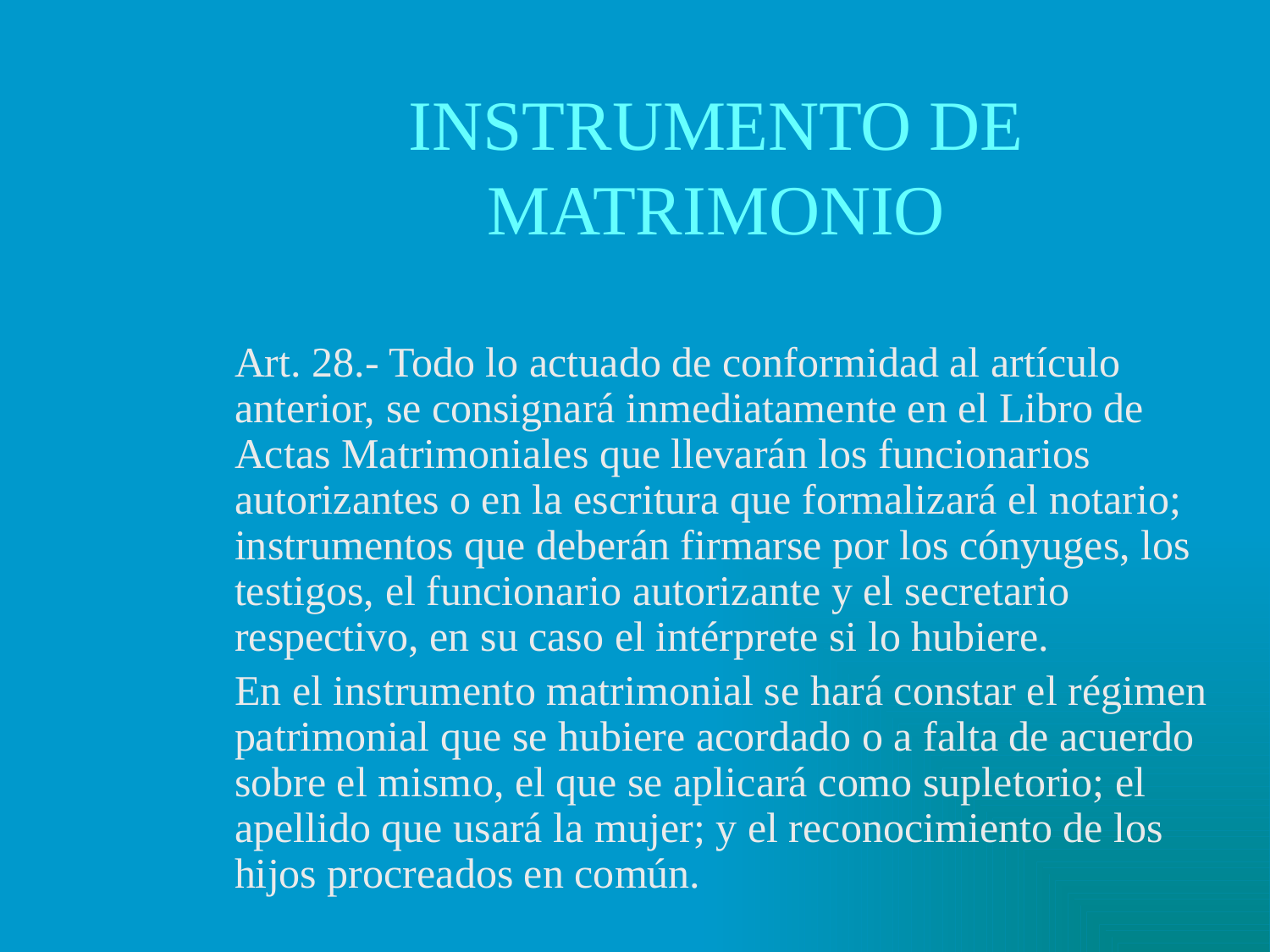

# INSTRUMENTO DE MATRIMONIO

	Art. 28.- Todo lo actuado de conformidad al artículo anterior, se consignará inmediatamente en el Libro de Actas Matrimoniales que llevarán los funcionarios autorizantes o en la escritura que formalizará el notario; instrumentos que deberán firmarse por los cónyuges, los testigos, el funcionario autorizante y el secretario respectivo, en su caso el intérprete si lo hubiere.
	En el instrumento matrimonial se hará constar el régimen patrimonial que se hubiere acordado o a falta de acuerdo sobre el mismo, el que se aplicará como supletorio; el apellido que usará la mujer; y el reconocimiento de los hijos procreados en común.